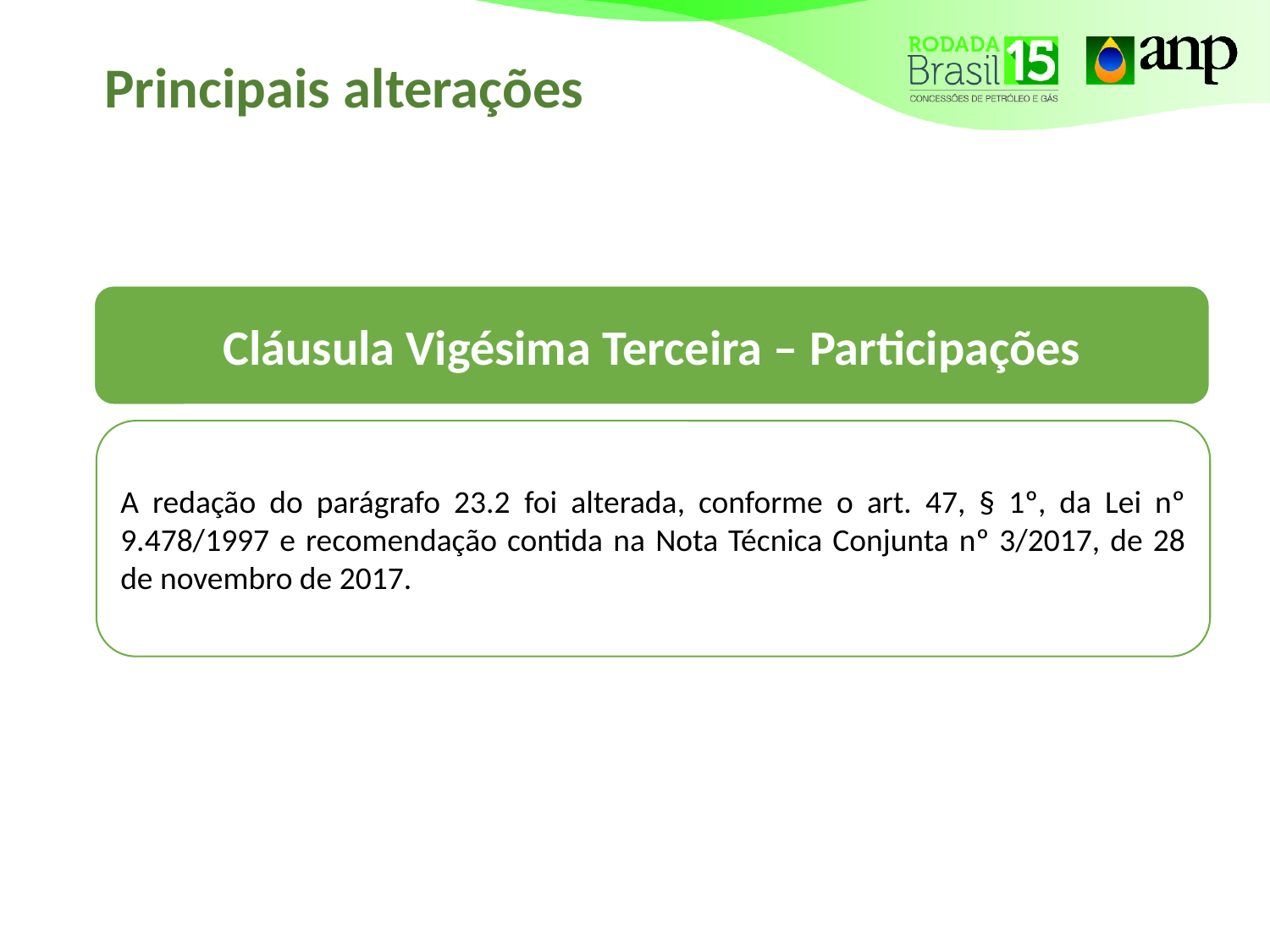

# Principais alterações
Cláusula Vigésima Terceira – Participações
A redação do parágrafo 23.2 foi alterada, conforme o art. 47, § 1º, da Lei nº 9.478/1997 e recomendação contida na Nota Técnica Conjunta nº 3/2017, de 28 de novembro de 2017.